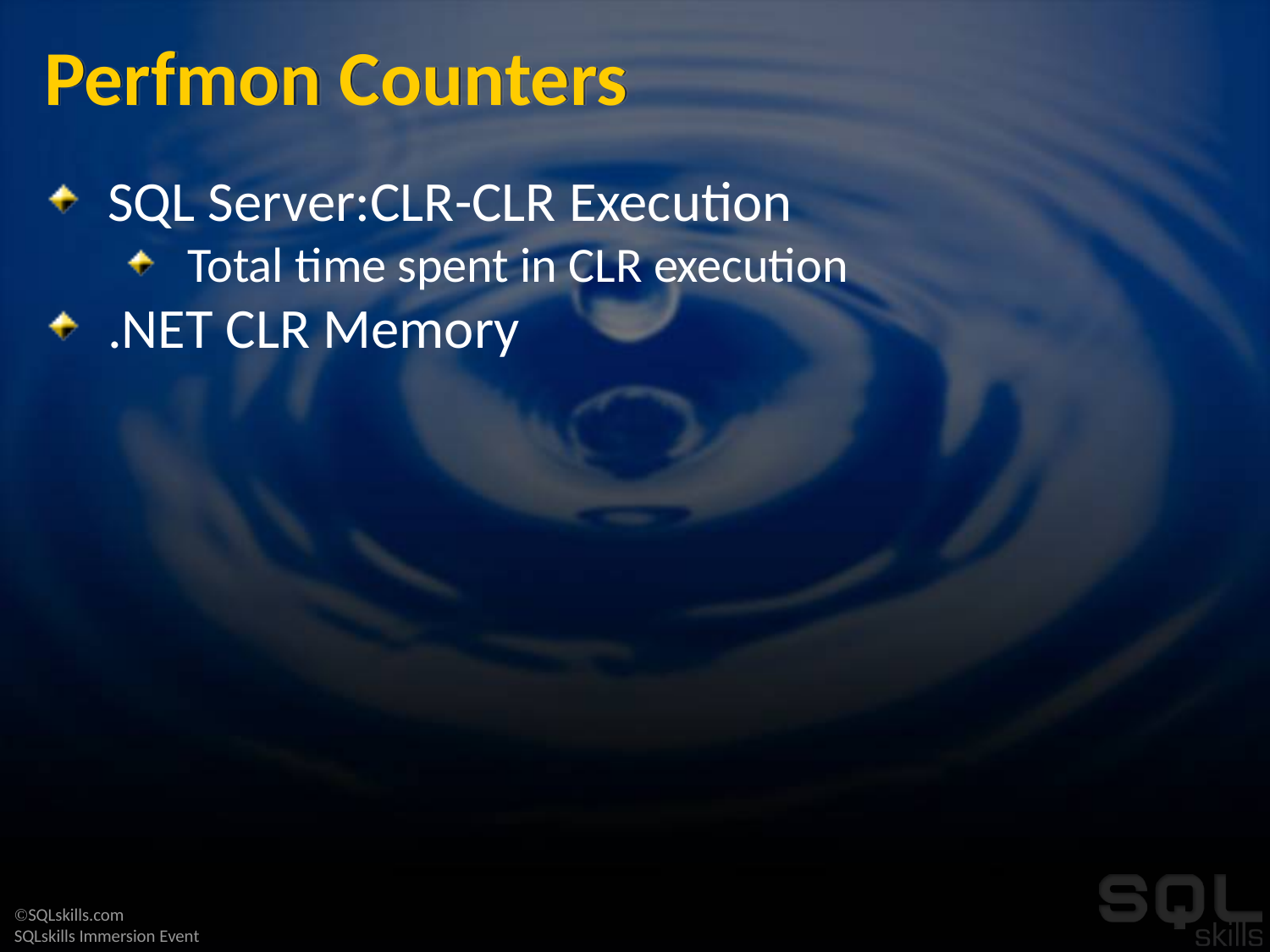

# Perfmon Counters
SQL Server:CLR-CLR Execution
Total time spent in CLR execution
.NET CLR Memory